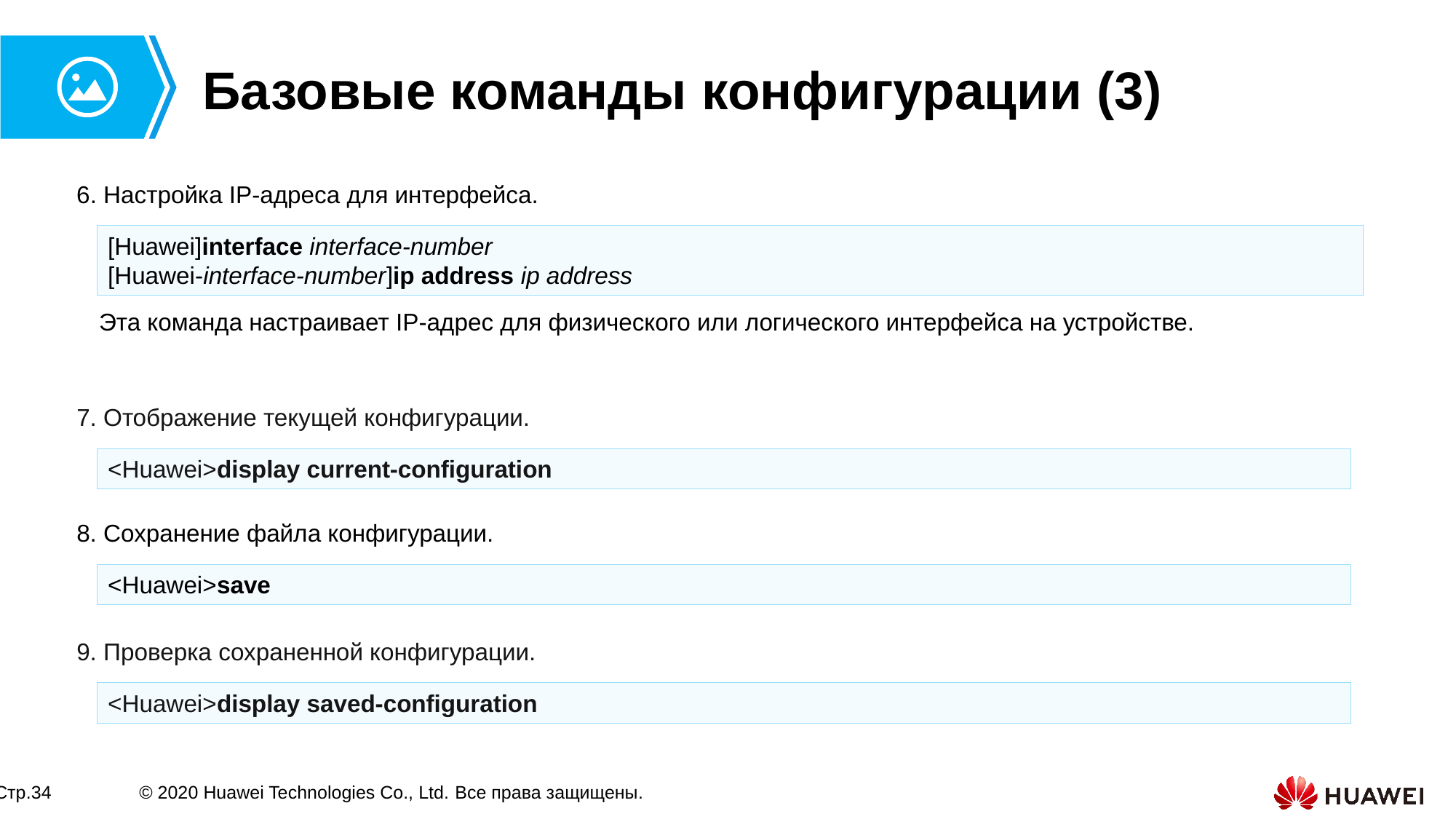

# Базовые команды конфигурации (3)
6. Настройка IP-адреса для интерфейса.
[Huawei]interface interface-number
[Huawei-interface-number]ip address ip address
Эта команда настраивает IP-адрес для физического или логического интерфейса на устройстве.
7. Отображение текущей конфигурации.
<Huawei>display current-configuration
8. Сохранение файла конфигурации.
<Huawei>save
9. Проверка сохраненной конфигурации.
<Huawei>display saved-configuration